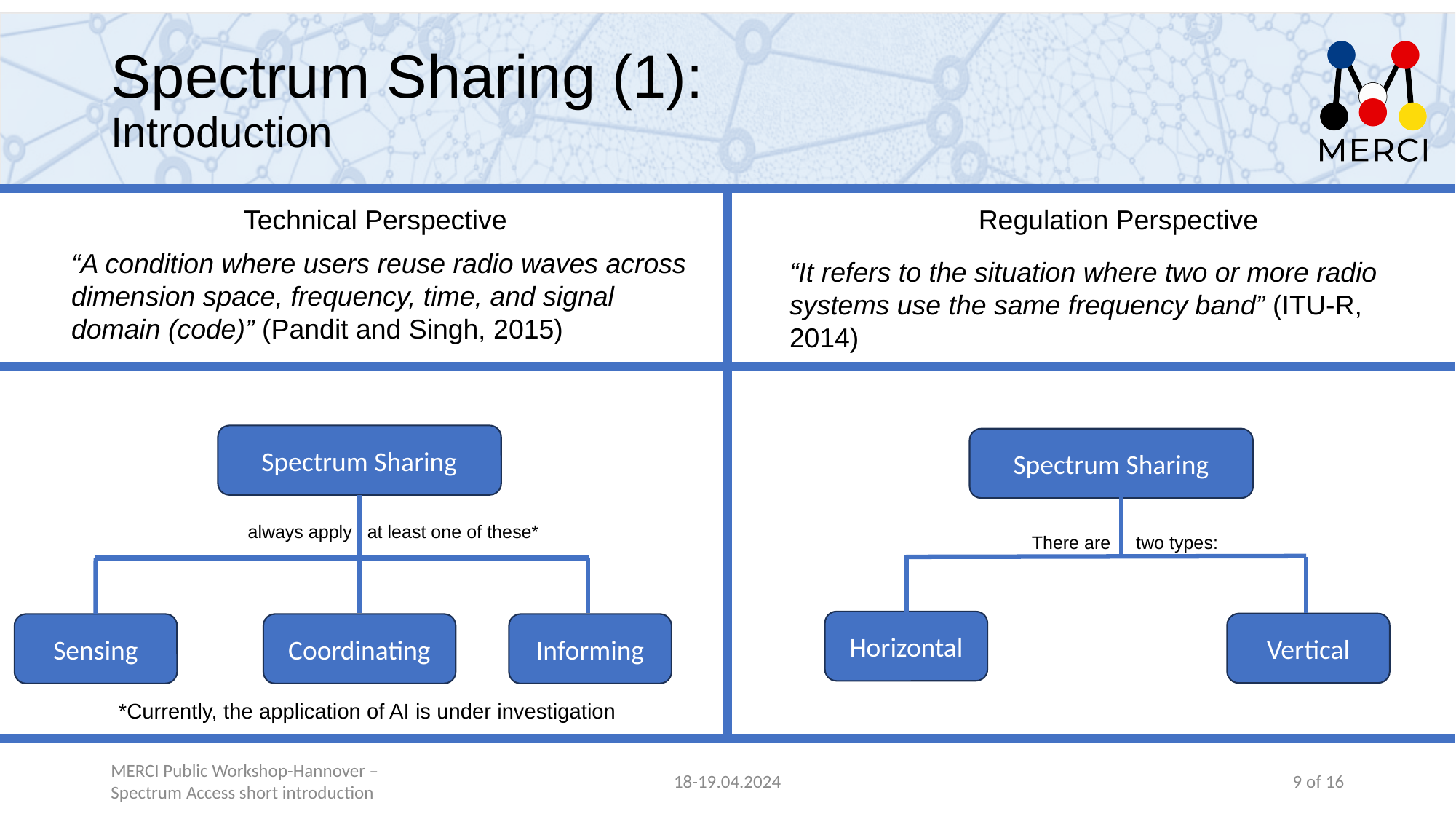

# Spectrum Sharing (1): Introduction
Technical Perspective
Regulation Perspective
“A condition where users reuse radio waves across dimension space, frequency, time, and signal domain (code)” (Pandit and Singh, 2015)
“It refers to the situation where two or more radio systems use the same frequency band” (ITU-R, 2014)
Spectrum Sharing
Spectrum Sharing
always apply   at least one of these*
There are     two types:
Horizontal
Vertical
Coordinating
Informing
Sensing
*Currently, the application of AI is under investigation
MERCI Public Workshop-Hannover – Spectrum Access short introduction
18-19.04.2024
9 of 16